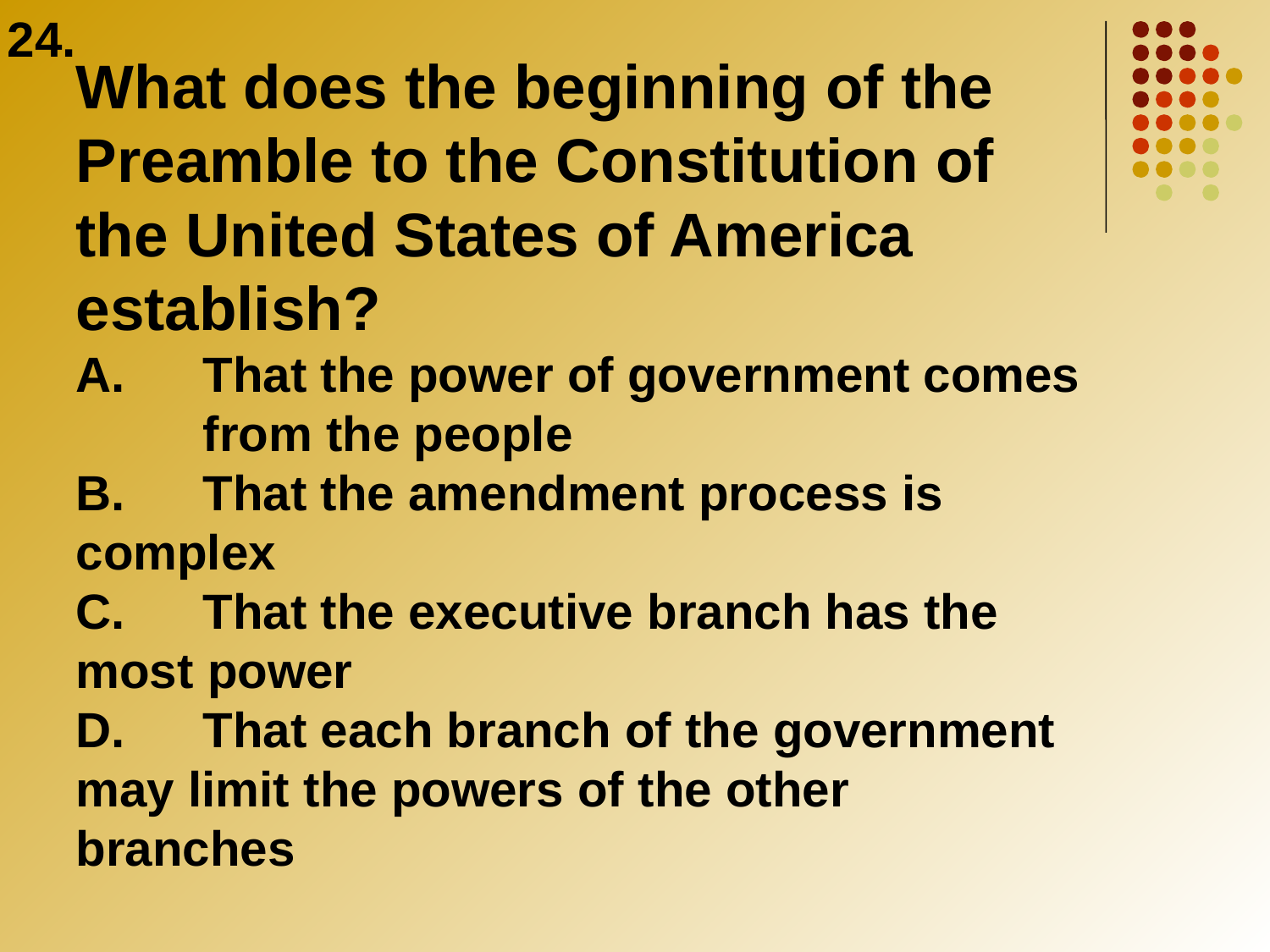

24.

What does the beginning of the Preamble to the Constitution of the United States of America establish?
A.	That the power of government comes 	from the people
B. 	That the amendment process is 	complex
C.	That the executive branch has the 	most power
D.	That each branch of the government 	may limit the powers of the other 	branches